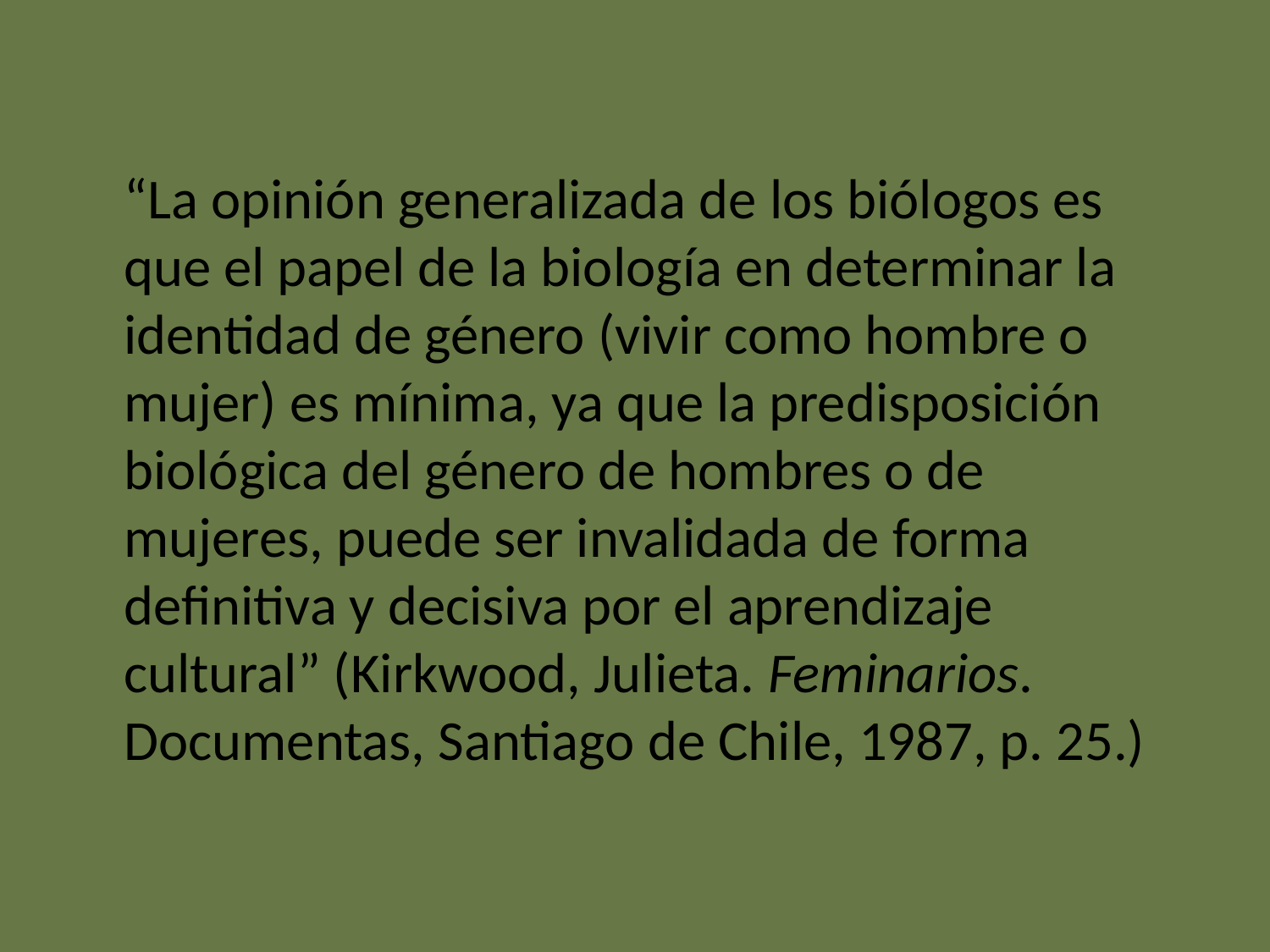

#
	“La opinión generalizada de los biólogos es que el papel de la biología en determinar la identidad de género (vivir como hombre o mujer) es mínima, ya que la predisposición biológica del género de hombres o de mujeres, puede ser invalidada de forma definitiva y decisiva por el aprendizaje cultural” (Kirkwood, Julieta. Feminarios. Documentas, Santiago de Chile, 1987, p. 25.)